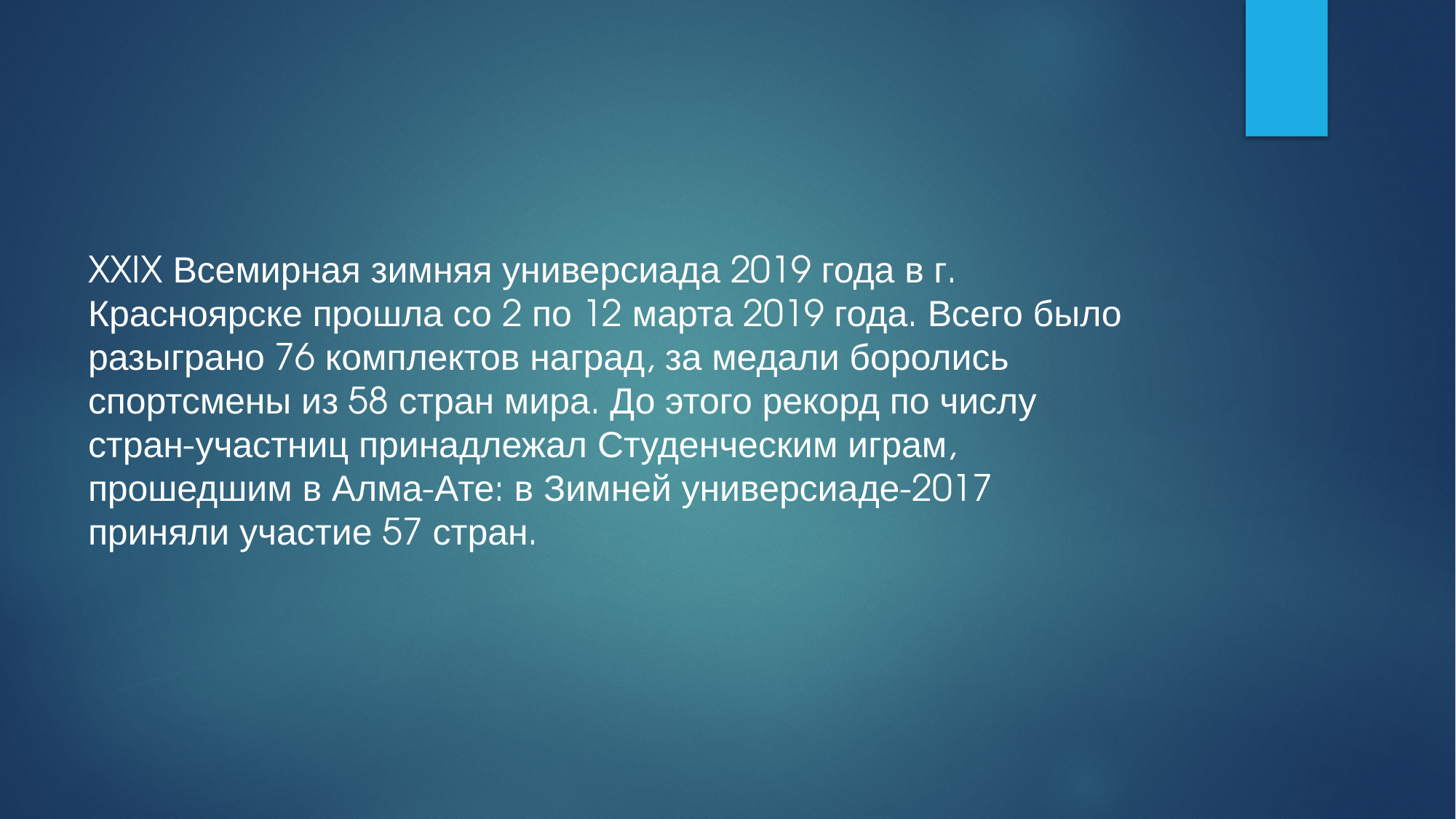

#
XXIX Всемирная зимняя универсиада 2019 года в г. Красноярске прошла со 2 по 12 марта 2019 года. Всего было разыграно 76 комплектов наград, за медали боролись спортсмены из 58 стран мира. До этого рекорд по числу стран-участниц принадлежал Студенческим играм, прошедшим в Алма-Ате: в Зимней универсиаде-2017 приняли участие 57 стран.